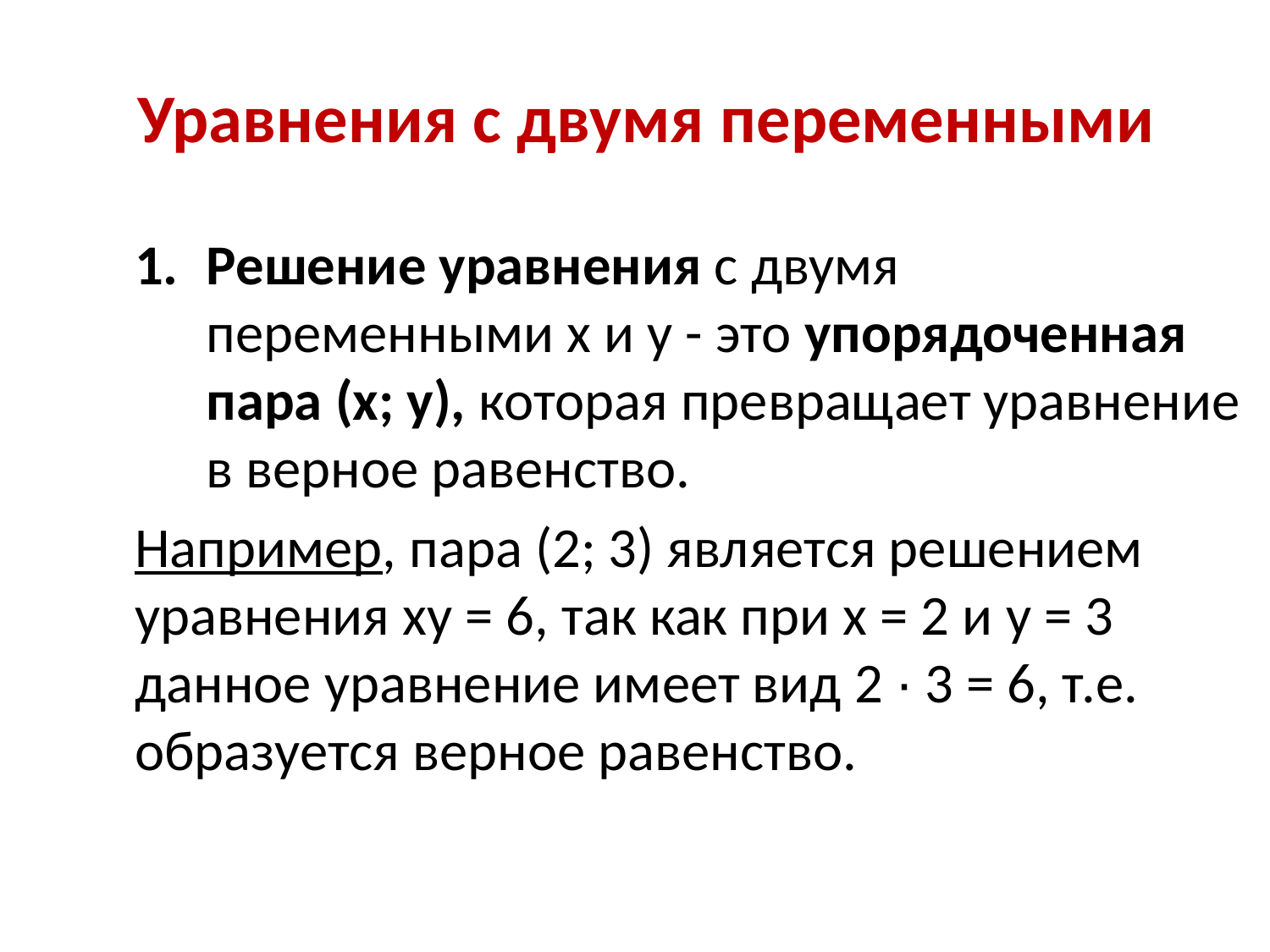

# Уравнения с двумя переменными
Решение уравнения с двумя переменными х и у - это упорядоченная пара (х; у), которая превращает уравнение в верное равенство.
Например, пара (2; 3) является решением уравнения ху = 6, так как при х = 2 и y = 3 данное уравнение имеет вид 2 ∙ 3 = 6, т.е. образуется верное равенство.